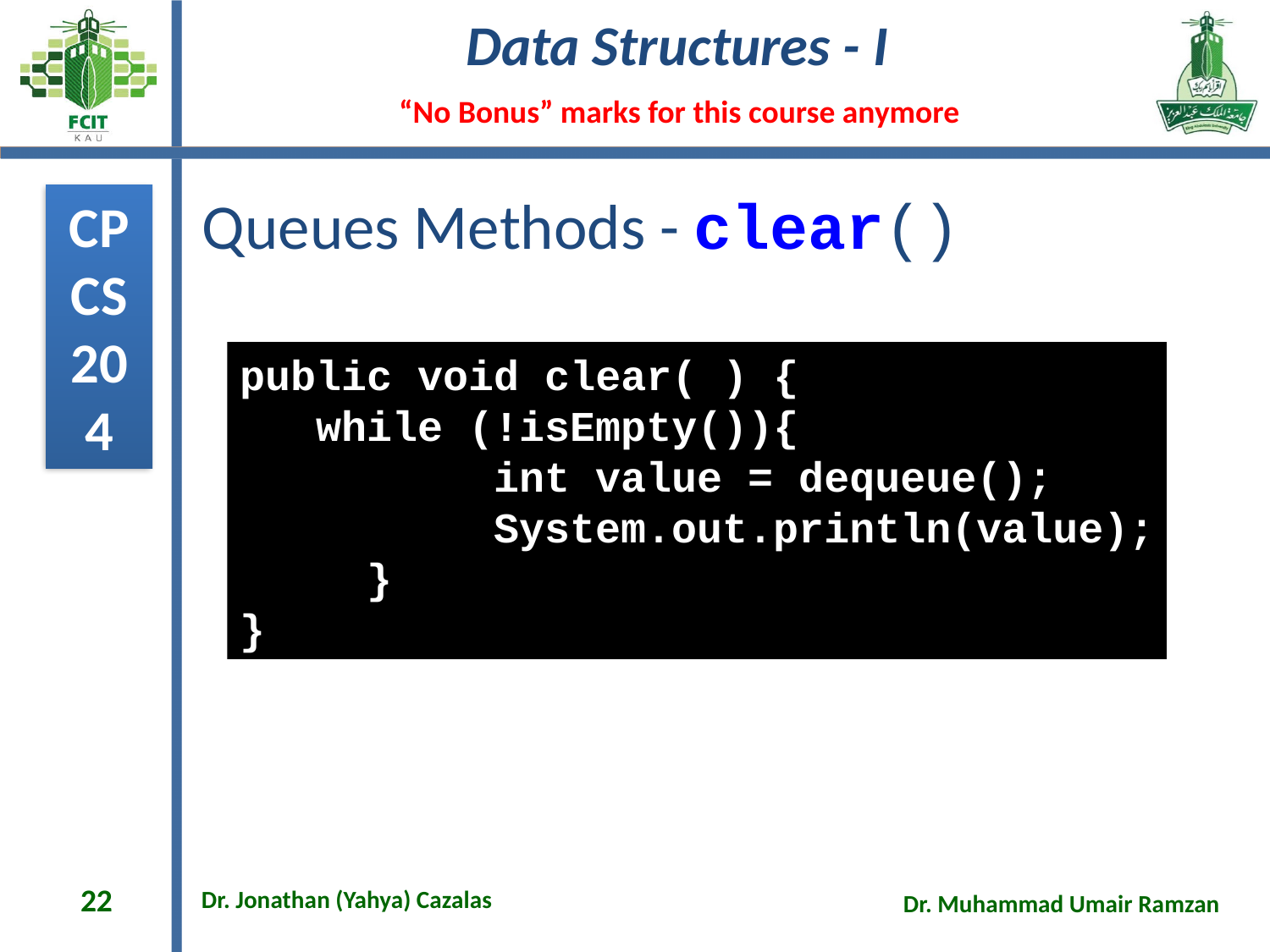

# Queues Methods - clear()
public void clear( ) {
   while (!isEmpty()){
		int value = dequeue();
		System.out.println(value);
	}
}
22